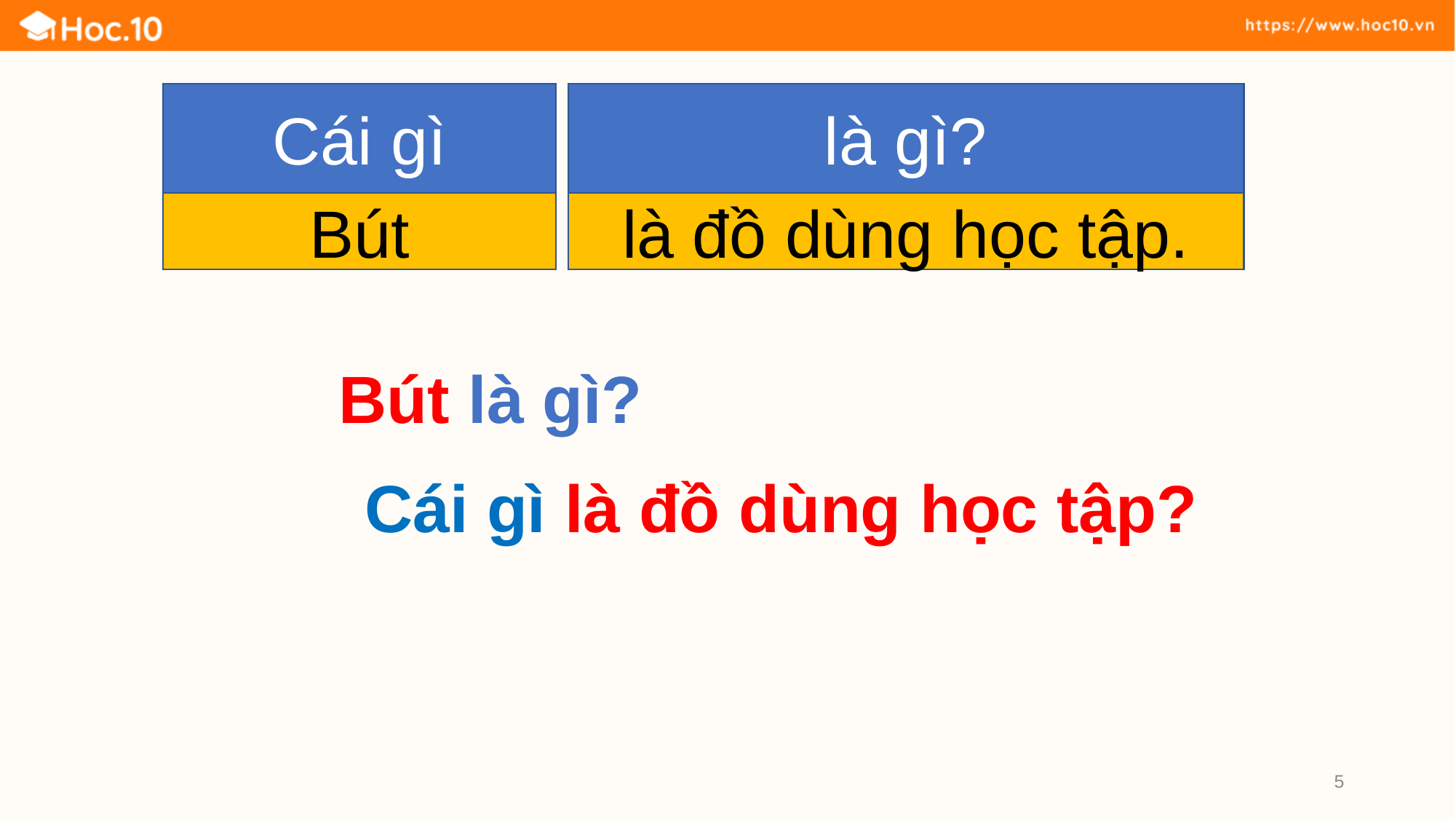

Cái gì
là gì?
là đồ dùng học tập.
Bút
Bút là gì?
Cái gì là đồ dùng học tập?
5